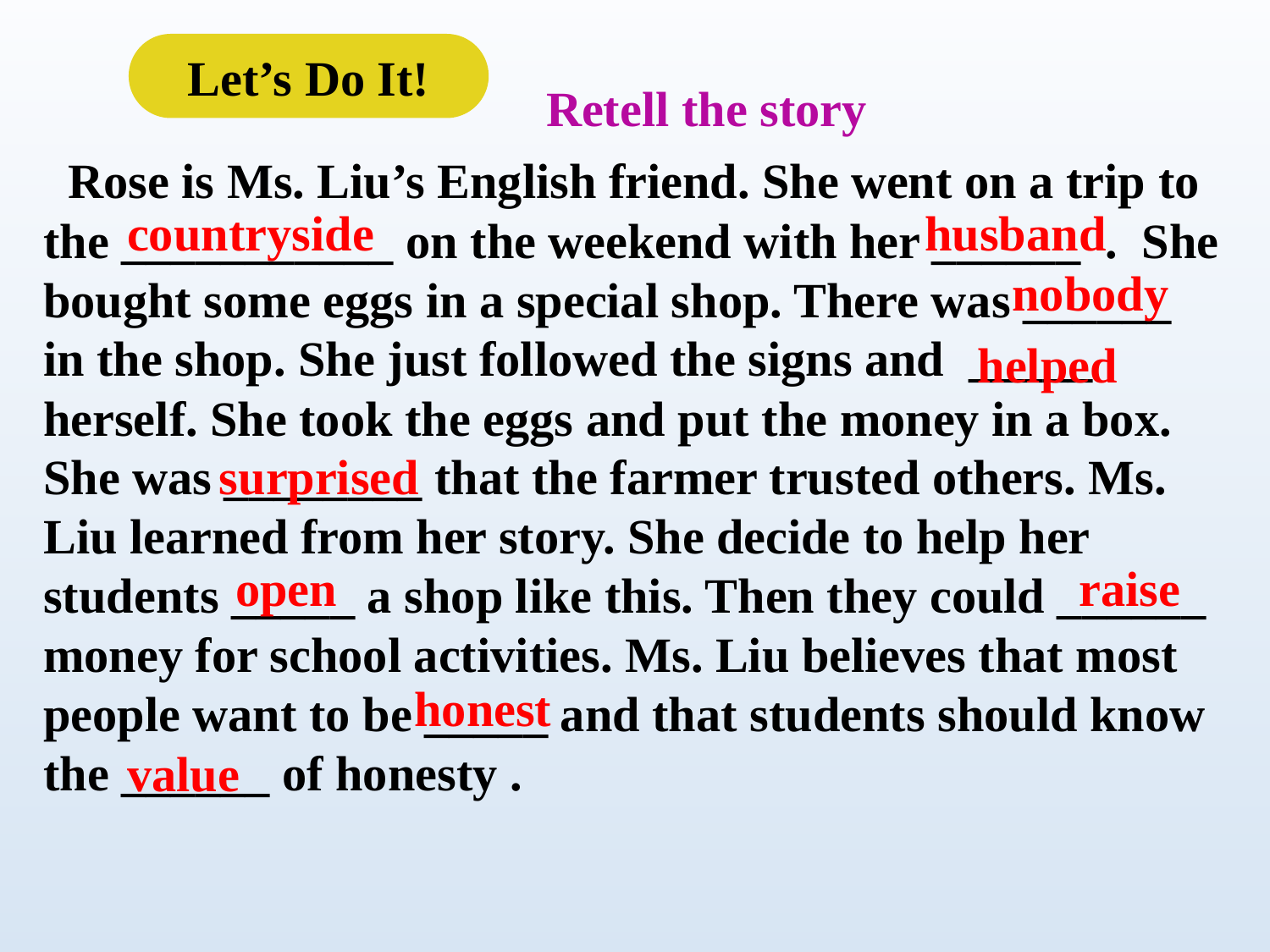

Let’s Do It!
Retell the story
  Rose is Ms. Liu’s English friend. She went on a trip to the ___________ on the weekend with her ______  .  She bought some eggs in a special shop. There was ______
in the shop. She just followed the signs and  _____ herself. She took the eggs and put the money in a box. She was ________ that the farmer trusted others. Ms. Liu learned from her story. She decide to help her students _____ a shop like this. Then they could ______ money for school activities. Ms. Liu believes that most people want to be _____ and that students should know the ______ of honesty .
countryside
husband

nobody
helped
 surprised
open
raise
honest
value